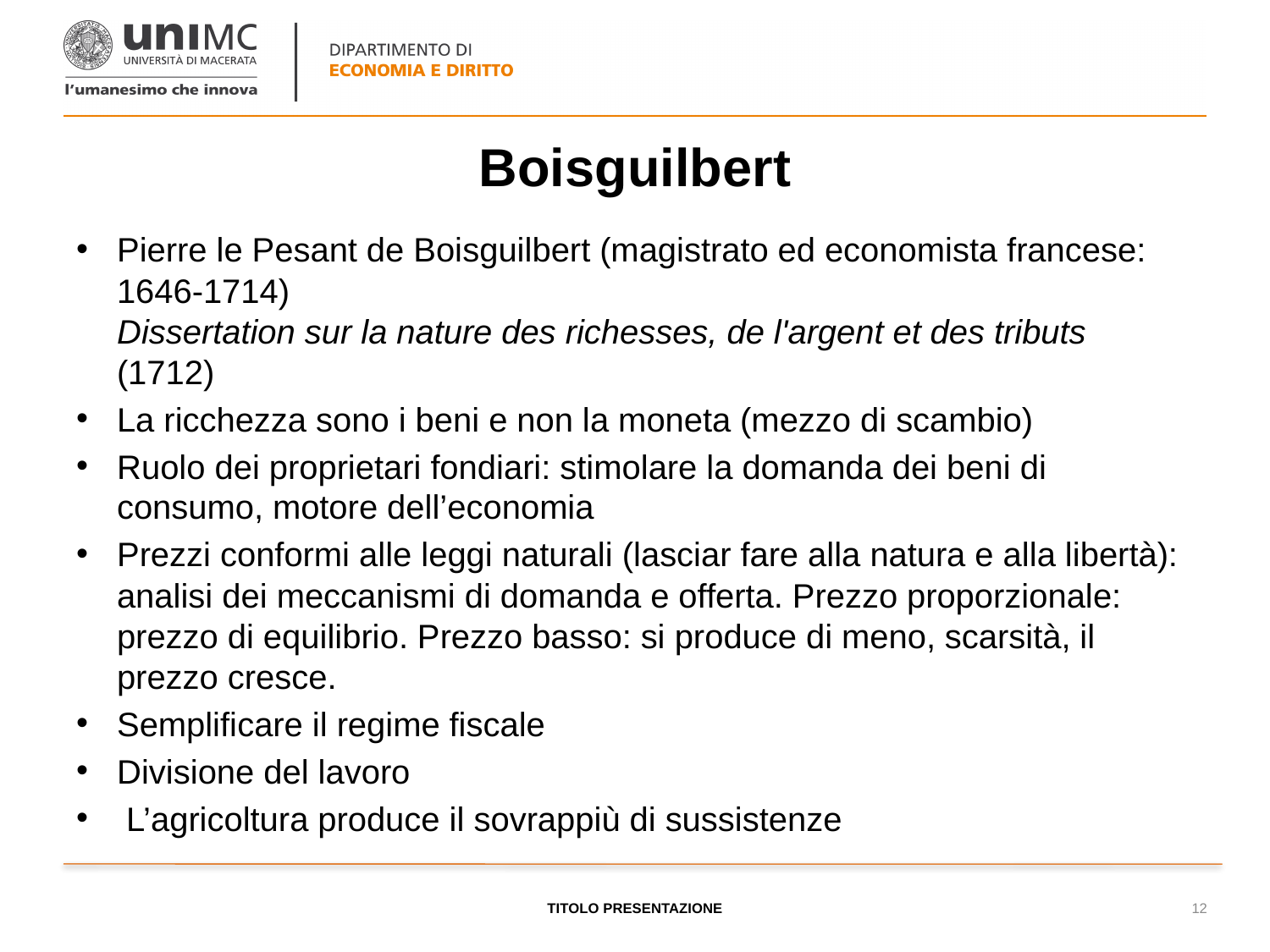

# Boisguilbert
Pierre le Pesant de Boisguilbert (magistrato ed economista francese: 1646-1714)
Dissertation sur la nature des richesses, de l'argent et des tributs (1712)
La ricchezza sono i beni e non la moneta (mezzo di scambio)
Ruolo dei proprietari fondiari: stimolare la domanda dei beni di consumo, motore dell’economia
Prezzi conformi alle leggi naturali (lasciar fare alla natura e alla libertà): analisi dei meccanismi di domanda e offerta. Prezzo proporzionale: prezzo di equilibrio. Prezzo basso: si produce di meno, scarsità, il prezzo cresce.
Semplificare il regime fiscale
Divisione del lavoro
 L’agricoltura produce il sovrappiù di sussistenze

TITOLO PRESENTAZIONE
12